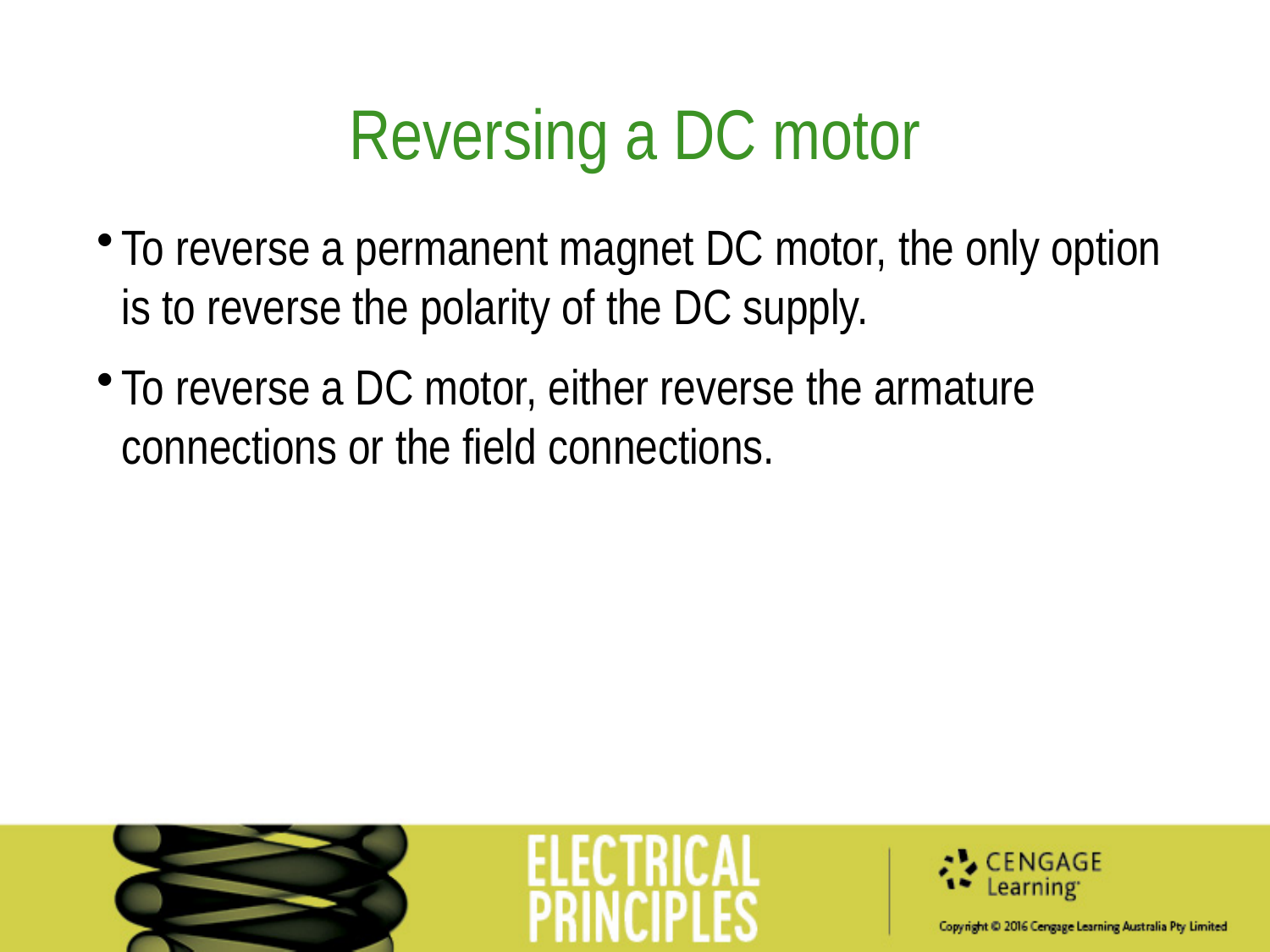

Reversing a DC motor
To reverse a permanent magnet DC motor, the only option is to reverse the polarity of the DC supply.
To reverse a DC motor, either reverse the armature connections or the field connections.